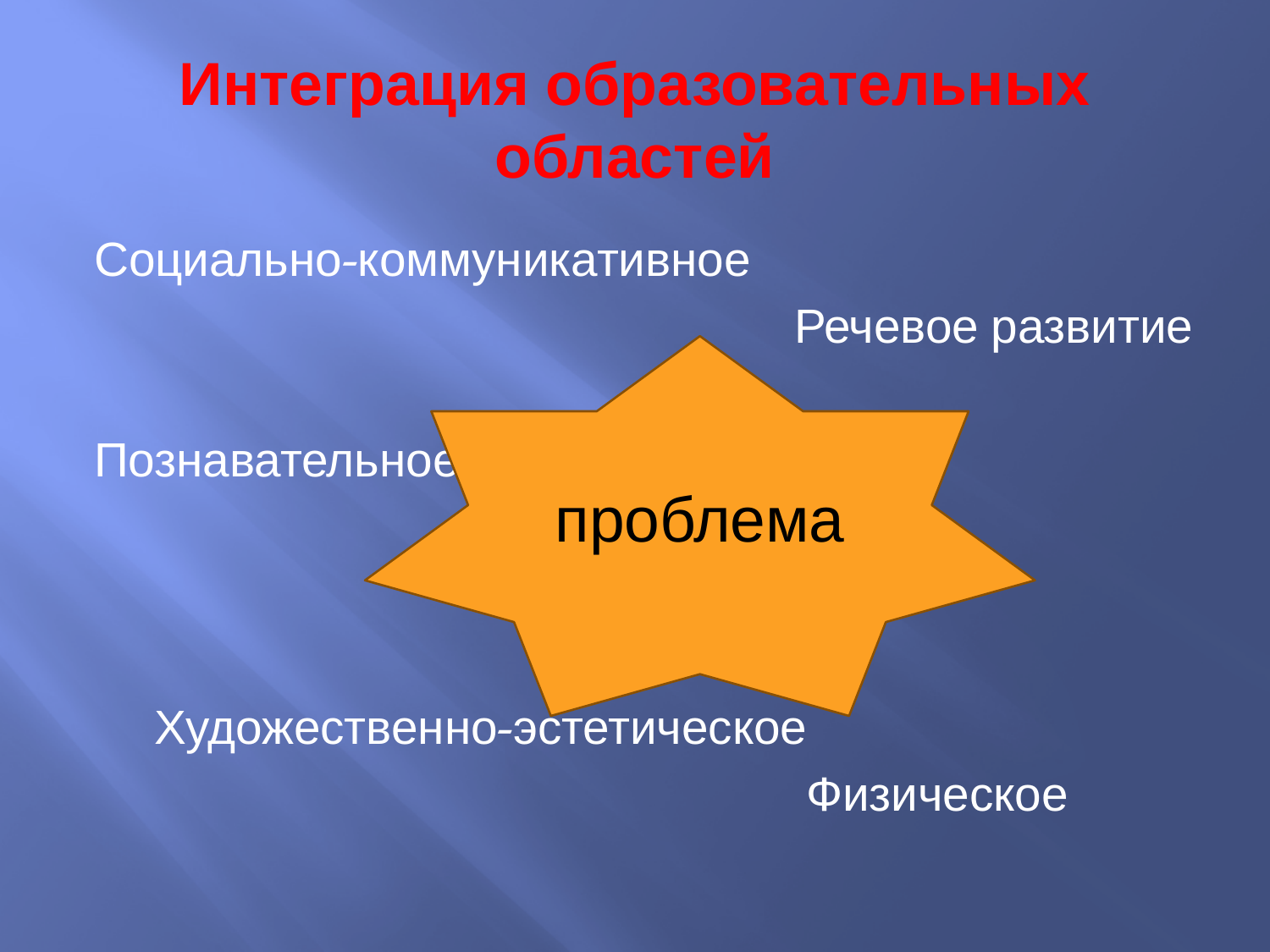

# Интеграция образовательных областей
Социально-коммуникативное
                                                          Речевое развитие

Познавательное

     Художественно-эстетическое
                                                           Физическое
проблема